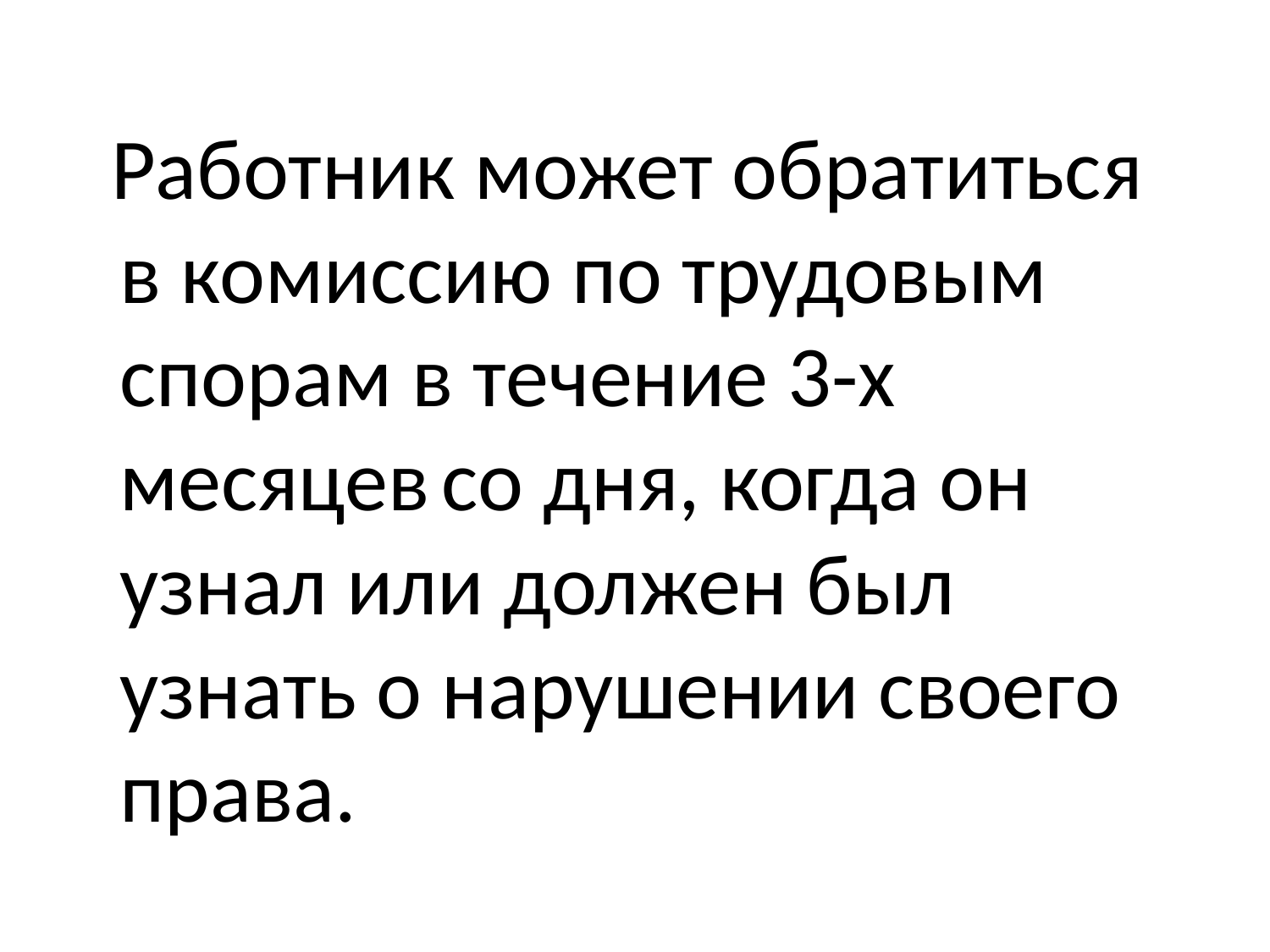

#
   Работник может обратиться в комиссию по трудовым спорам в течение 3-х месяцев со дня, когда он узнал или должен был узнать о нарушении своего права.